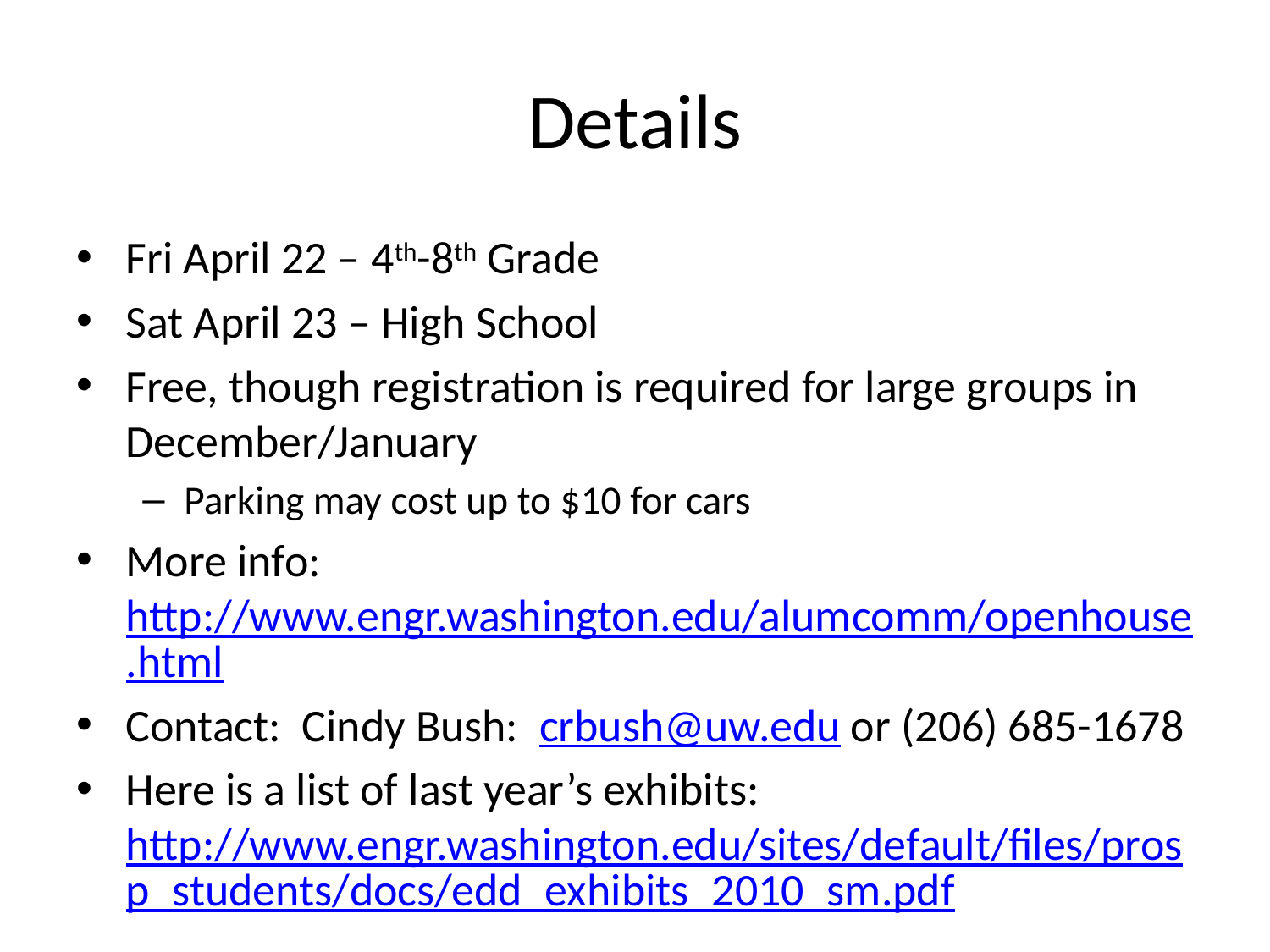

# Details
Fri April 22 – 4th-8th Grade
Sat April 23 – High School
Free, though registration is required for large groups in December/January
Parking may cost up to $10 for cars
More info:  http://www.engr.washington.edu/alumcomm/openhouse.html
Contact:  Cindy Bush:  crbush@uw.edu or (206) 685-1678
Here is a list of last year’s exhibits:  http://www.engr.washington.edu/sites/default/files/prosp_students/docs/edd_exhibits_2010_sm.pdf